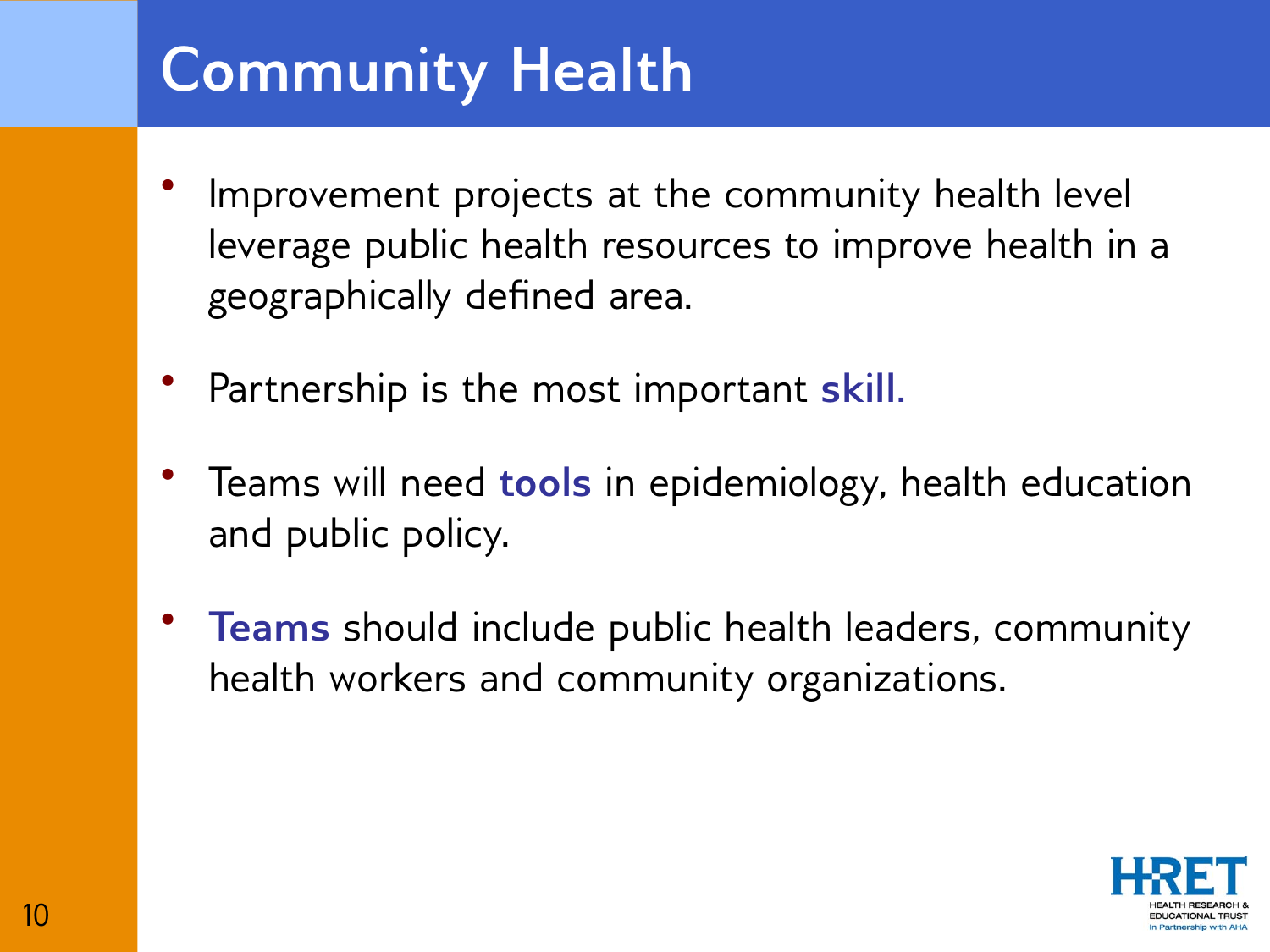

# Community Health
Improvement projects at the community health level leverage public health resources to improve health in a geographically defined area.

Partnership is the most important skill.

Teams will need tools in epidemiology, health education and public policy.

Teams should include public health leaders, community health workers and community organizations.
10